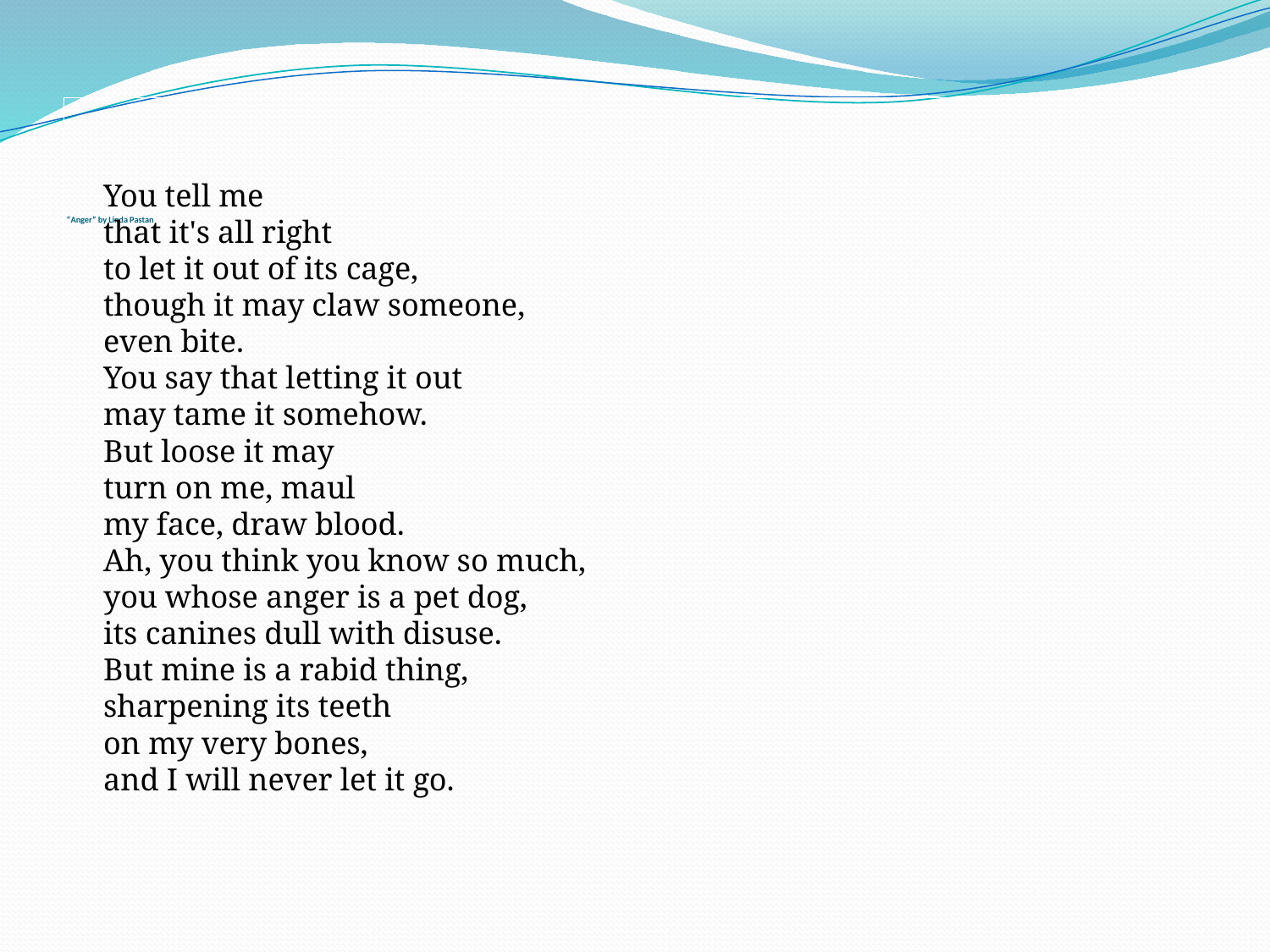

# “Anger” by Linda Pastan
	You tell me
that it's all right
to let it out of its cage,
though it may claw someone,
even bite.
You say that letting it out
may tame it somehow.
But loose it may
turn on me, maul
my face, draw blood.
Ah, you think you know so much,
you whose anger is a pet dog,
its canines dull with disuse.
But mine is a rabid thing,
sharpening its teeth
on my very bones,
and I will never let it go.